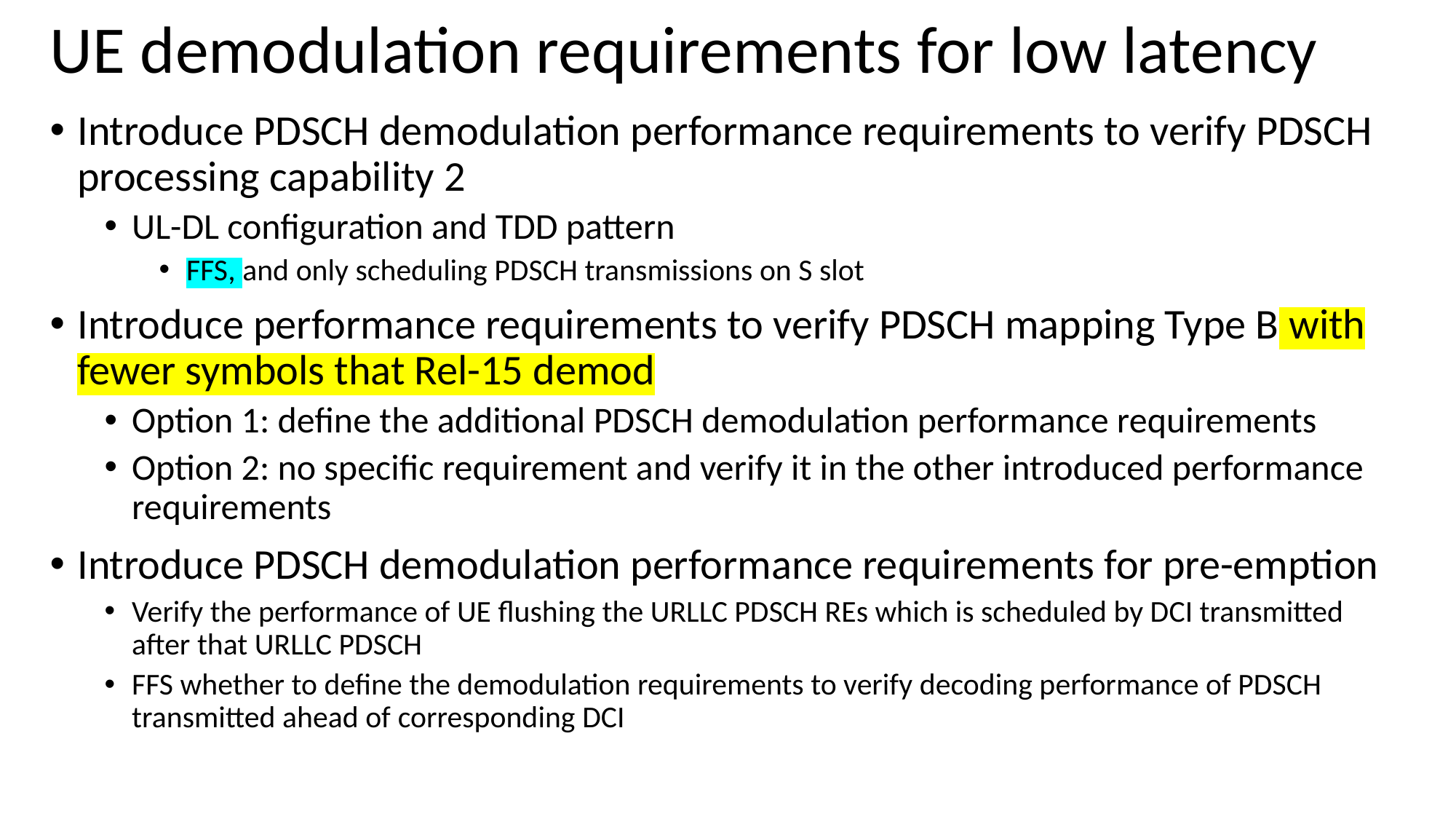

# UE demodulation requirements for low latency
Introduce PDSCH demodulation performance requirements to verify PDSCH processing capability 2
UL-DL configuration and TDD pattern
FFS, and only scheduling PDSCH transmissions on S slot
Introduce performance requirements to verify PDSCH mapping Type B with fewer symbols that Rel-15 demod
Option 1: define the additional PDSCH demodulation performance requirements
Option 2: no specific requirement and verify it in the other introduced performance requirements
Introduce PDSCH demodulation performance requirements for pre-emption
Verify the performance of UE flushing the URLLC PDSCH REs which is scheduled by DCI transmitted after that URLLC PDSCH
FFS whether to define the demodulation requirements to verify decoding performance of PDSCH transmitted ahead of corresponding DCI